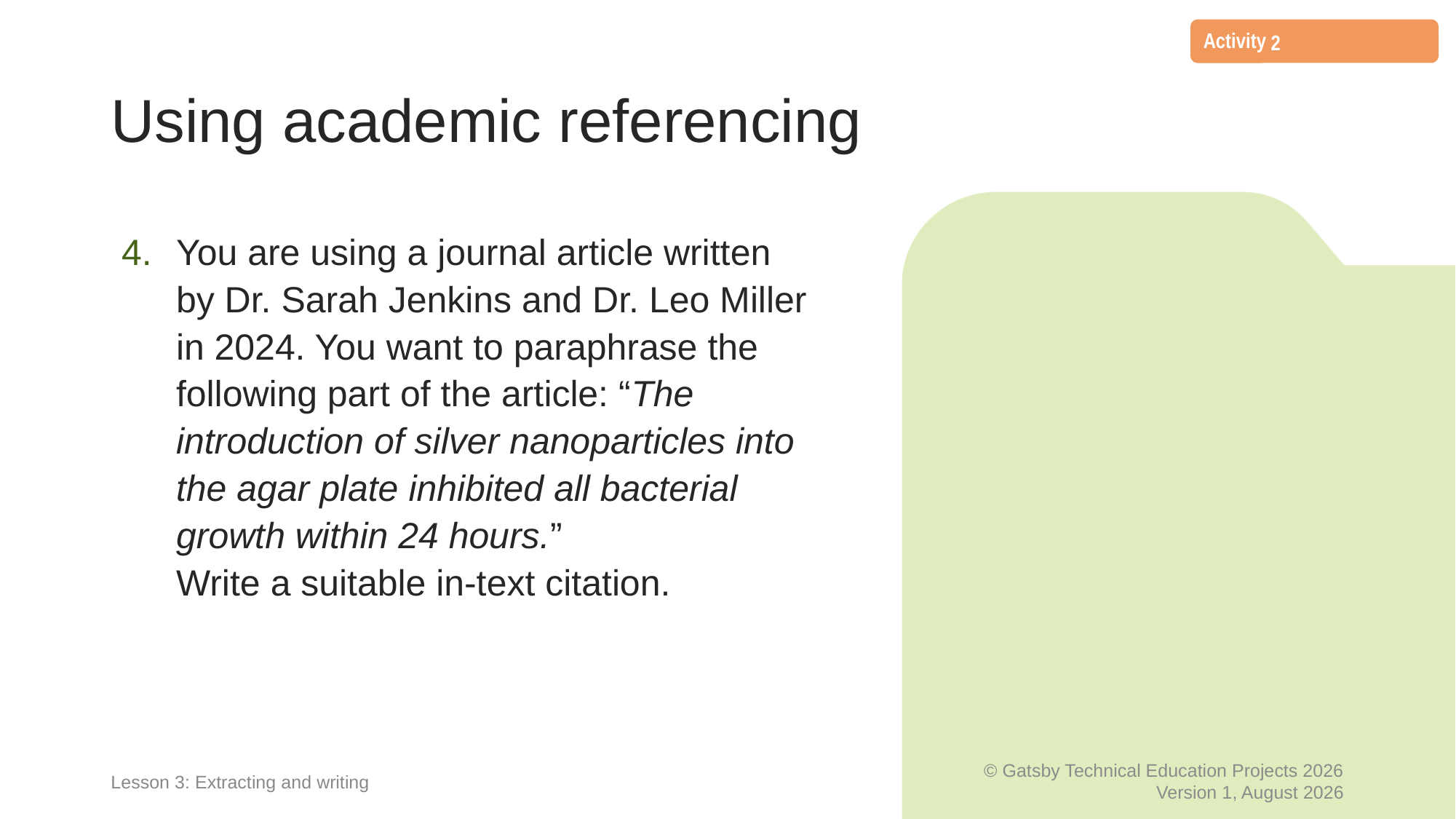

2
# Using academic referencing
You are using a journal article written by Dr. Sarah Jenkins and Dr. Leo Miller in 2024. You want to paraphrase the following part of the article: “The introduction of silver nanoparticles into the agar plate inhibited all bacterial growth within 24 hours.”
Write a suitable in-text citation.

Lesson 3: Extracting and writing